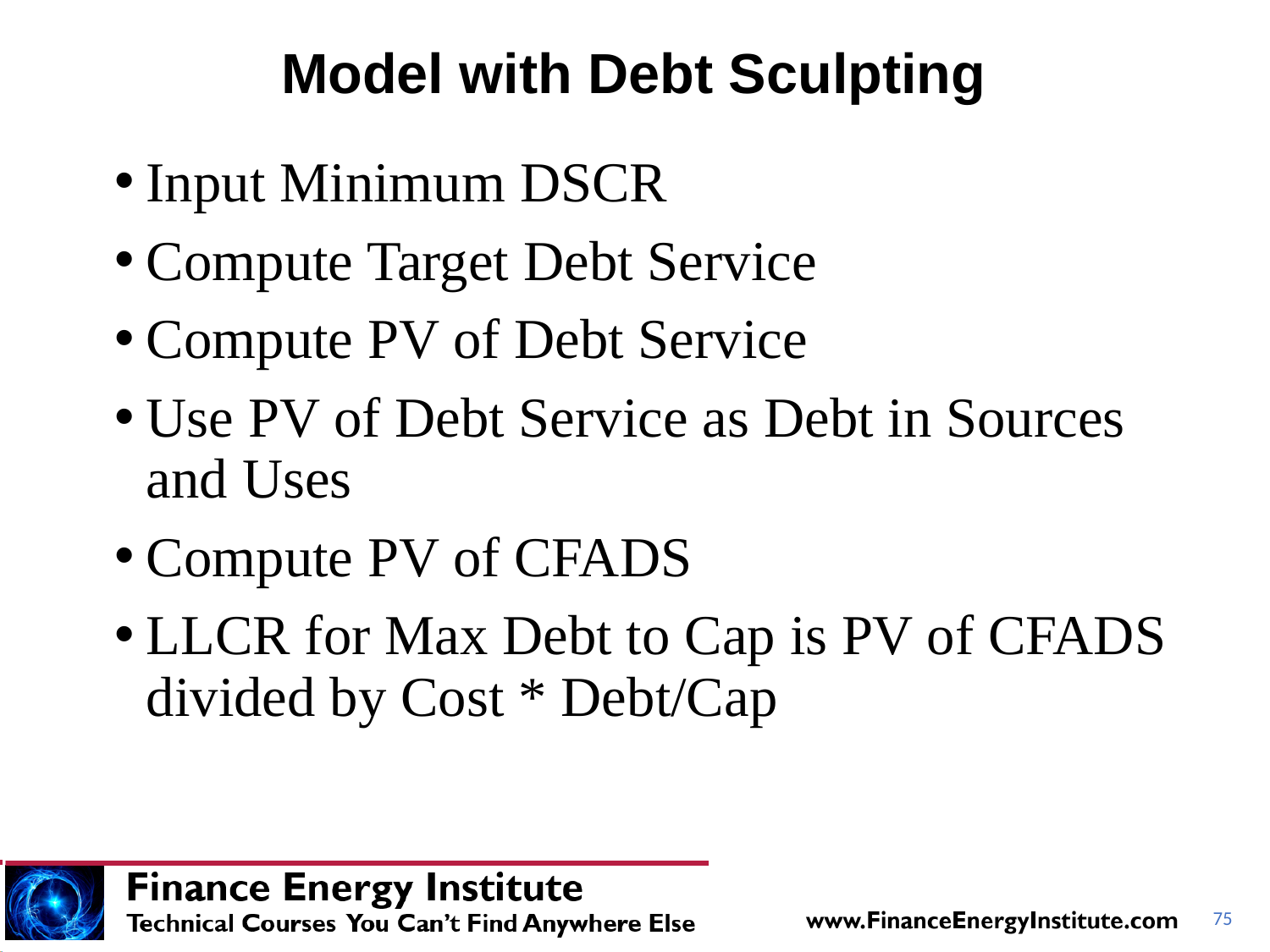

# Model with Debt Sculpting
Input Minimum DSCR
Compute Target Debt Service
Compute PV of Debt Service
Use PV of Debt Service as Debt in Sources and Uses
Compute PV of CFADS
LLCR for Max Debt to Cap is PV of CFADS divided by Cost * Debt/Cap
75